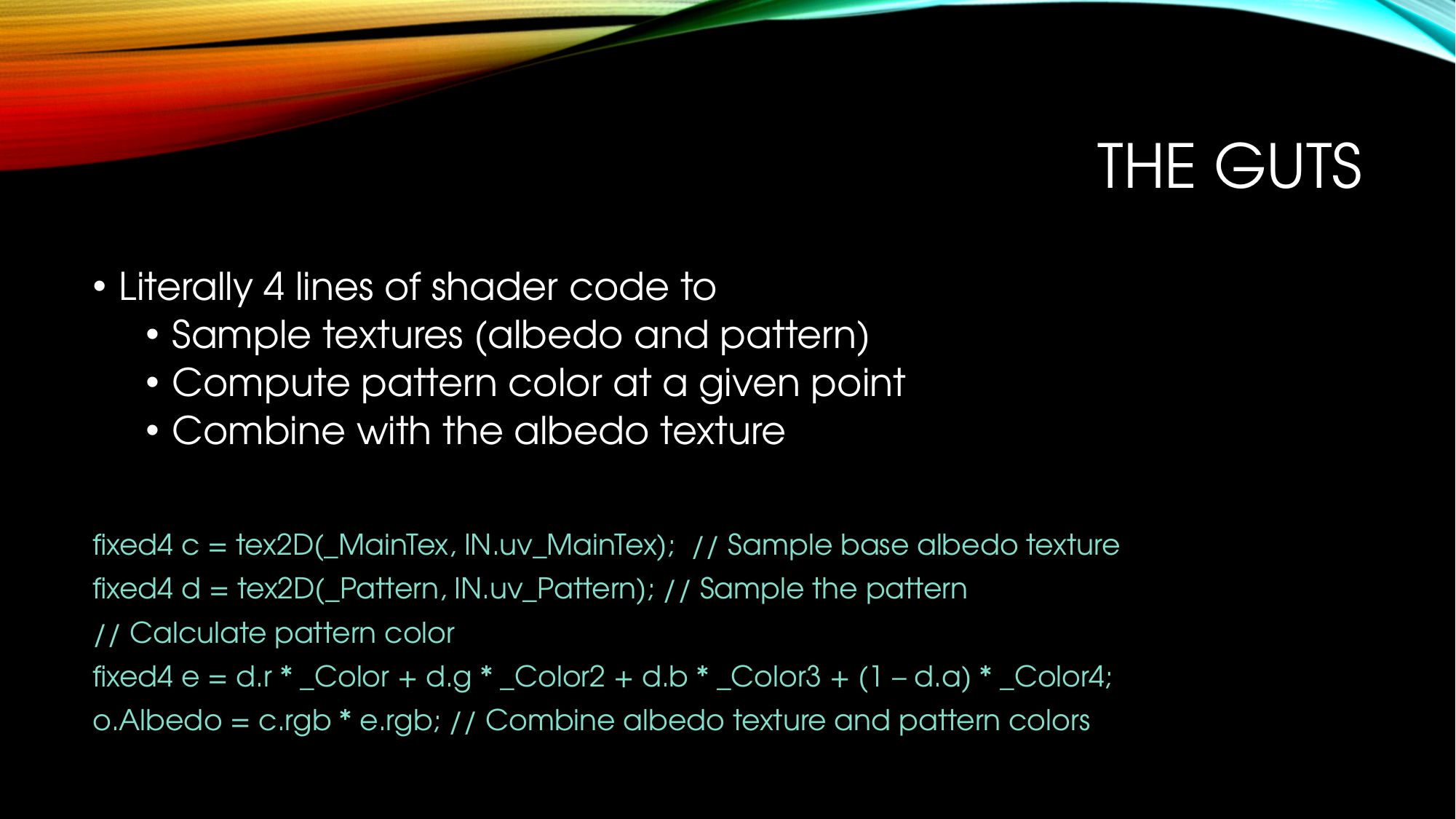

# The Guts
Literally 4 lines of shader code to
Sample textures (albedo and pattern)
Compute pattern color at a given point
Combine with the albedo texture
fixed4 c = tex2D(_MainTex, IN.uv_MainTex);  // Sample base albedo texture
fixed4 d = tex2D(_Pattern, IN.uv_Pattern); // Sample the pattern
// Calculate pattern color
fixed4 e = d.r * _Color + d.g * _Color2 + d.b * _Color3 + (1 – d.a) * _Color4;
o.Albedo = c.rgb * e.rgb; // Combine albedo texture and pattern colors